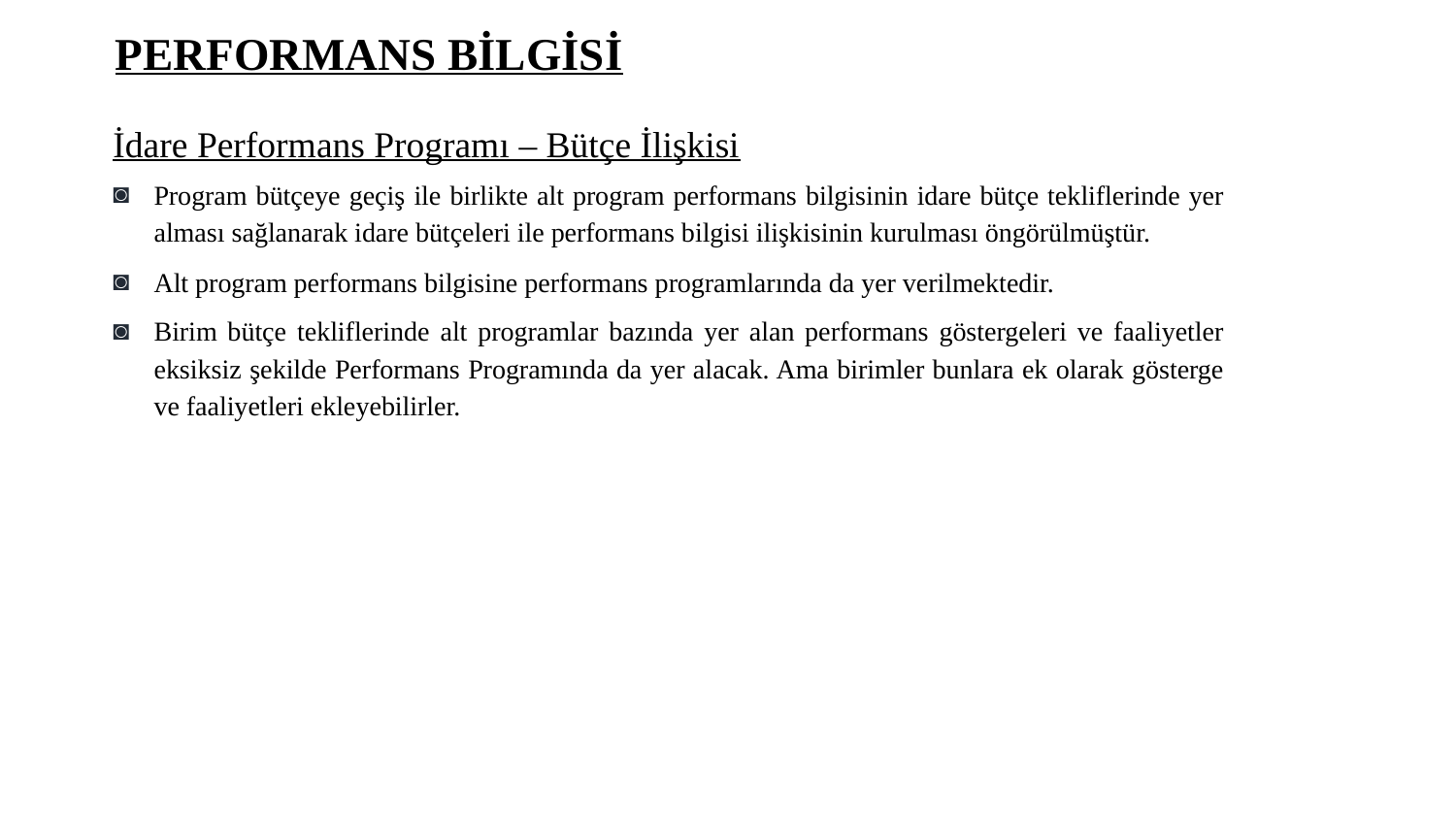

PERFORMANS BİLGİSİ
İdare Performans Programı – Bütçe İlişkisi
Program bütçeye geçiş ile birlikte alt program performans bilgisinin idare bütçe tekliflerinde yer alması sağlanarak idare bütçeleri ile performans bilgisi ilişkisinin kurulması öngörülmüştür.
Alt program performans bilgisine performans programlarında da yer verilmektedir.
Birim bütçe tekliflerinde alt programlar bazında yer alan performans göstergeleri ve faaliyetler eksiksiz şekilde Performans Programında da yer alacak. Ama birimler bunlara ek olarak gösterge ve faaliyetleri ekleyebilirler.